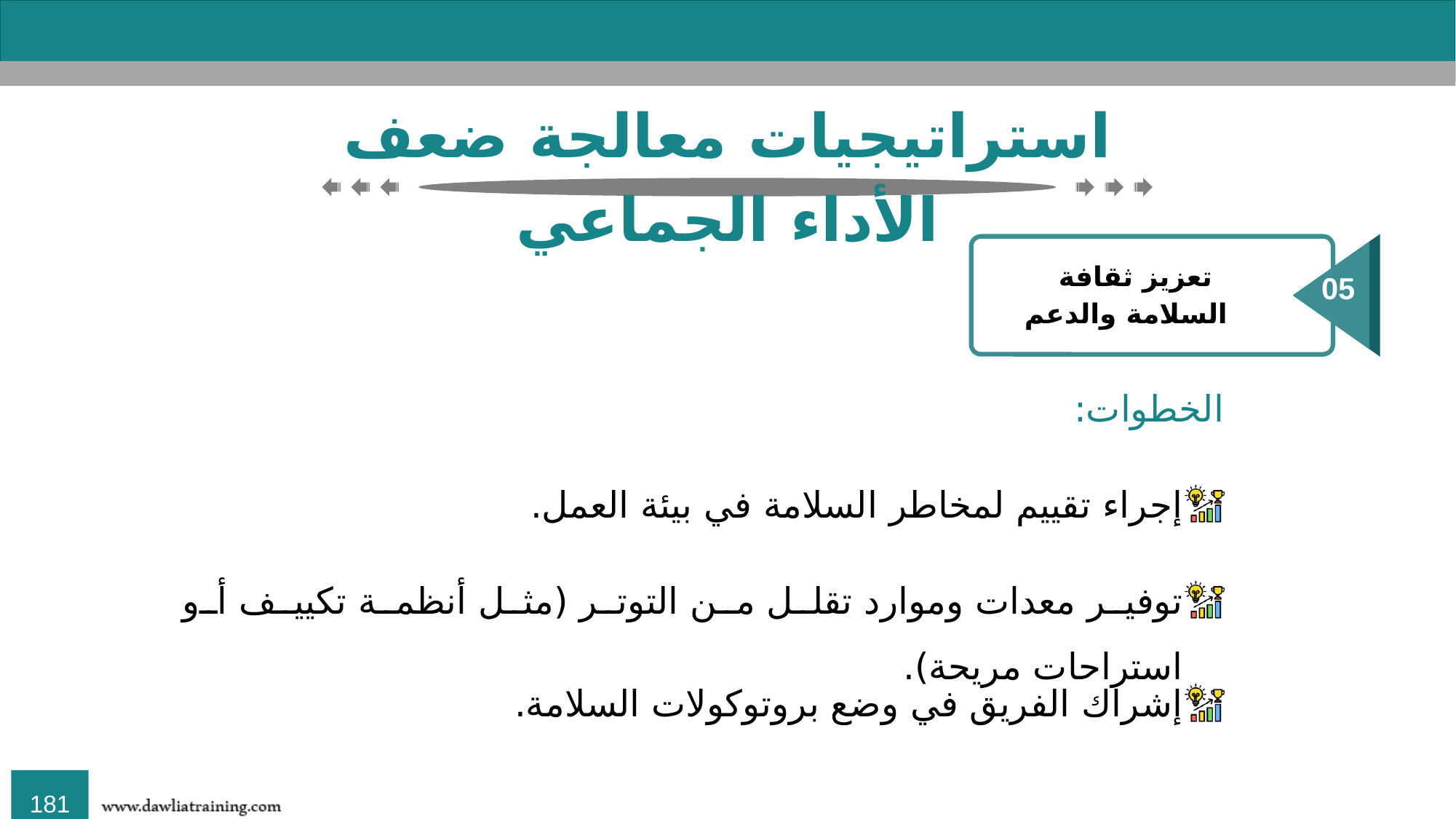

استراتيجيات معالجة ضعف الأداء الجماعي

تعزيز ثقافة السلامة والدعم
05
الخطوات:
إجراء تقييم لمخاطر السلامة في بيئة العمل.
توفير معدات وموارد تقلل من التوتر (مثل أنظمة تكييف أو استراحات مريحة).
إشراك الفريق في وضع بروتوكولات السلامة.